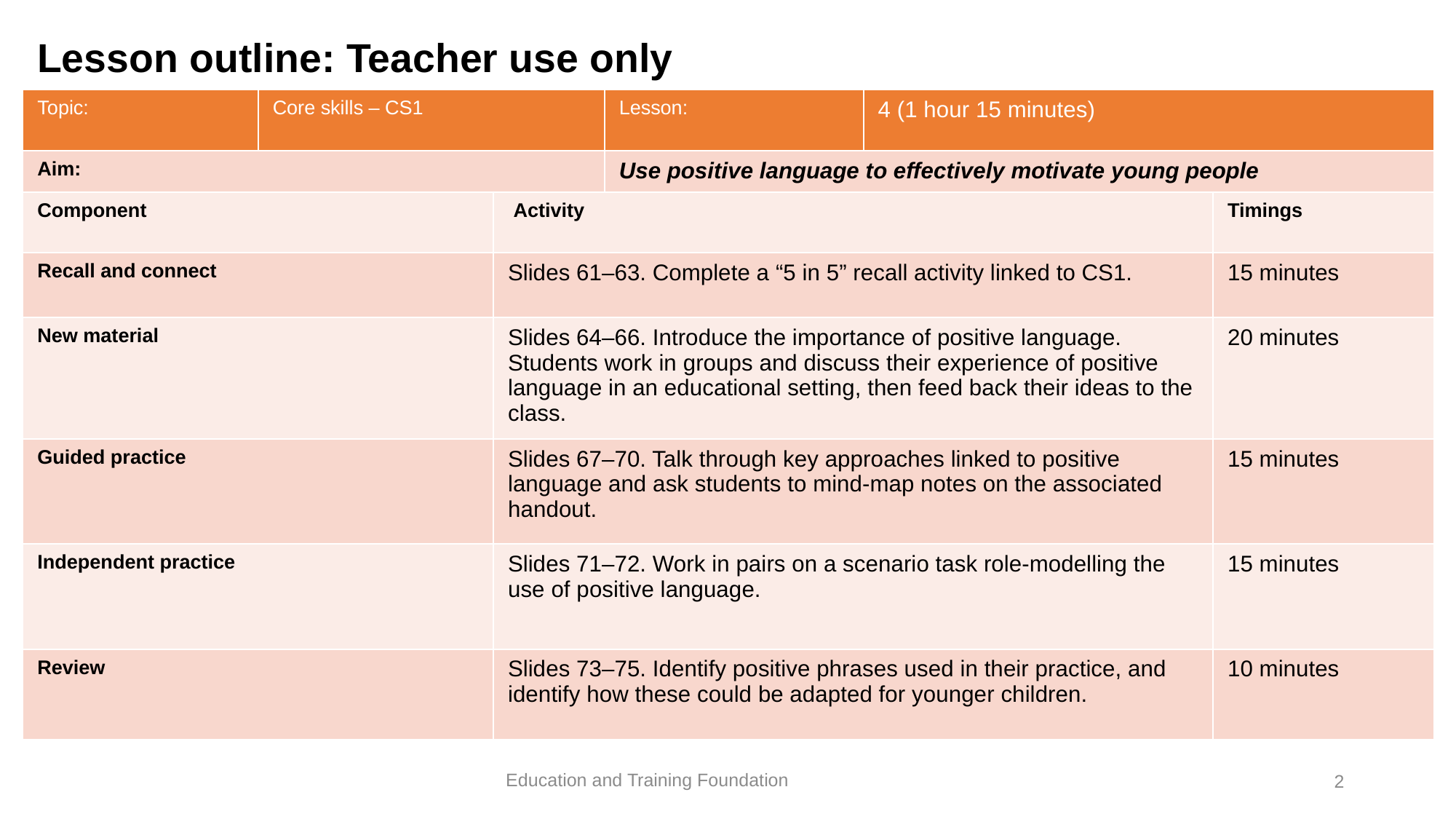

# Lesson outline: Teacher use only

| Topic: | Core skills – CS1 |  | Lesson: | 4 (1 hour 15 minutes) |  |
| --- | --- | --- | --- | --- | --- |
| Aim: |  |  | Use positive language to effectively motivate young people |  |  |
| Component |  | Activity |  |  | Timings |
| Recall and connect |  | Slides 61–63. Complete a “5 in 5” recall activity linked to CS1. |  |  | 15 minutes |
| New material |  | Slides 64–66. Introduce the importance of positive language.  Students work in groups and discuss their experience of positive language in an educational setting, then feed back their ideas to the class. |  |  | 20 minutes |
| Guided practice |  | Slides 67–70. Talk through key approaches linked to positive language and ask students to mind-map notes on the associated handout. |  |  | 15 minutes |
| Independent practice |  | Slides 71–72. Work in pairs on a scenario task role-modelling the use of positive language. |  |  | 15 minutes |
| Review |  | Slides 73–75. Identify positive phrases used in their practice, and identify how these could be adapted for younger children. |  |  | 10 minutes |
Education and Training Foundation
2